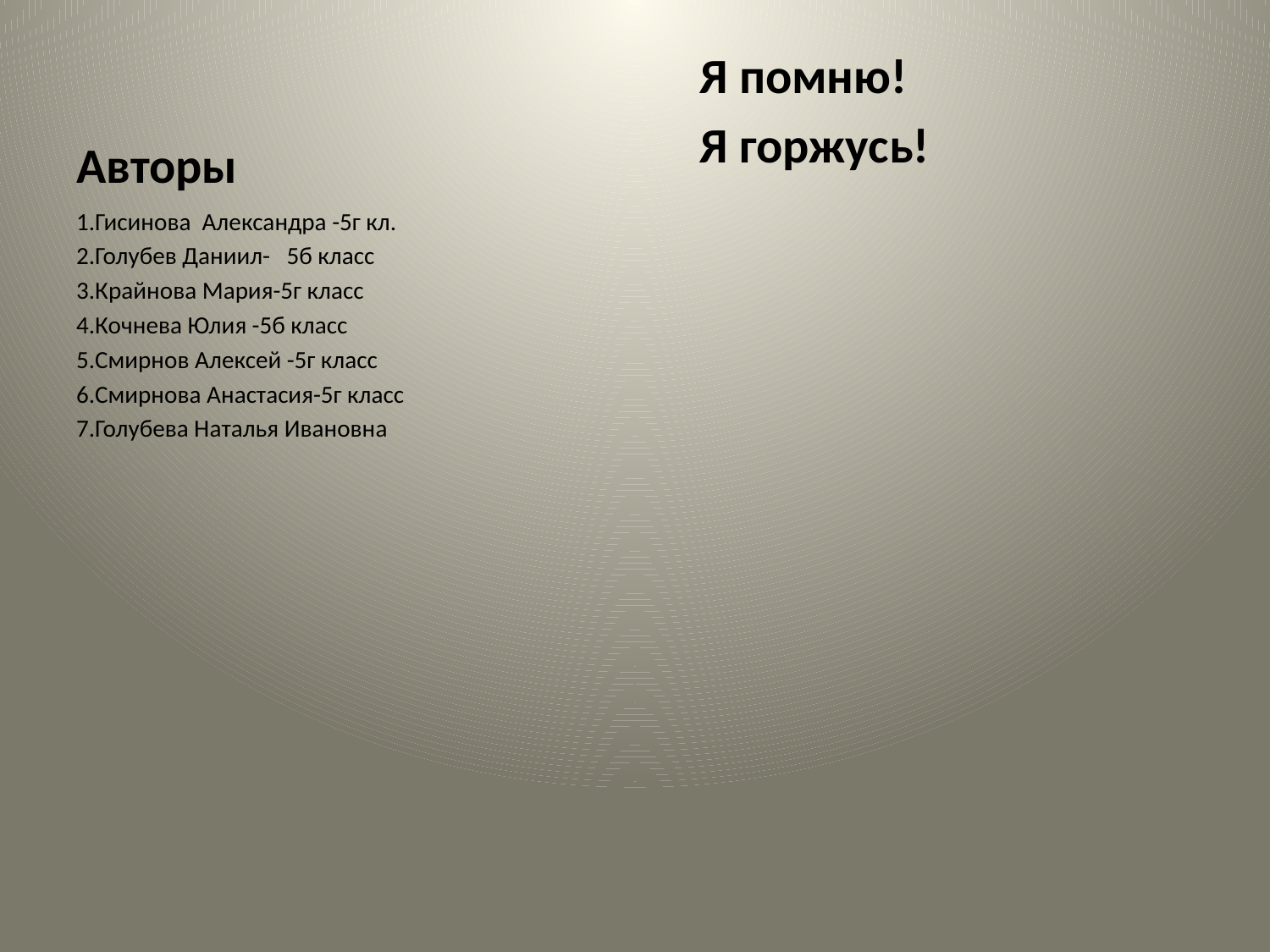

# Авторы
	Я помню!
	Я горжусь!
1.Гисинова  Александра -5г кл.
2.Голубев Даниил-   5б класс
3.Крайнова Мария-5г класс
4.Кочнева Юлия -5б класс
5.Смирнов Алексей -5г класс
6.Смирнова Анастасия-5г класс
7.Голубева Наталья Ивановна